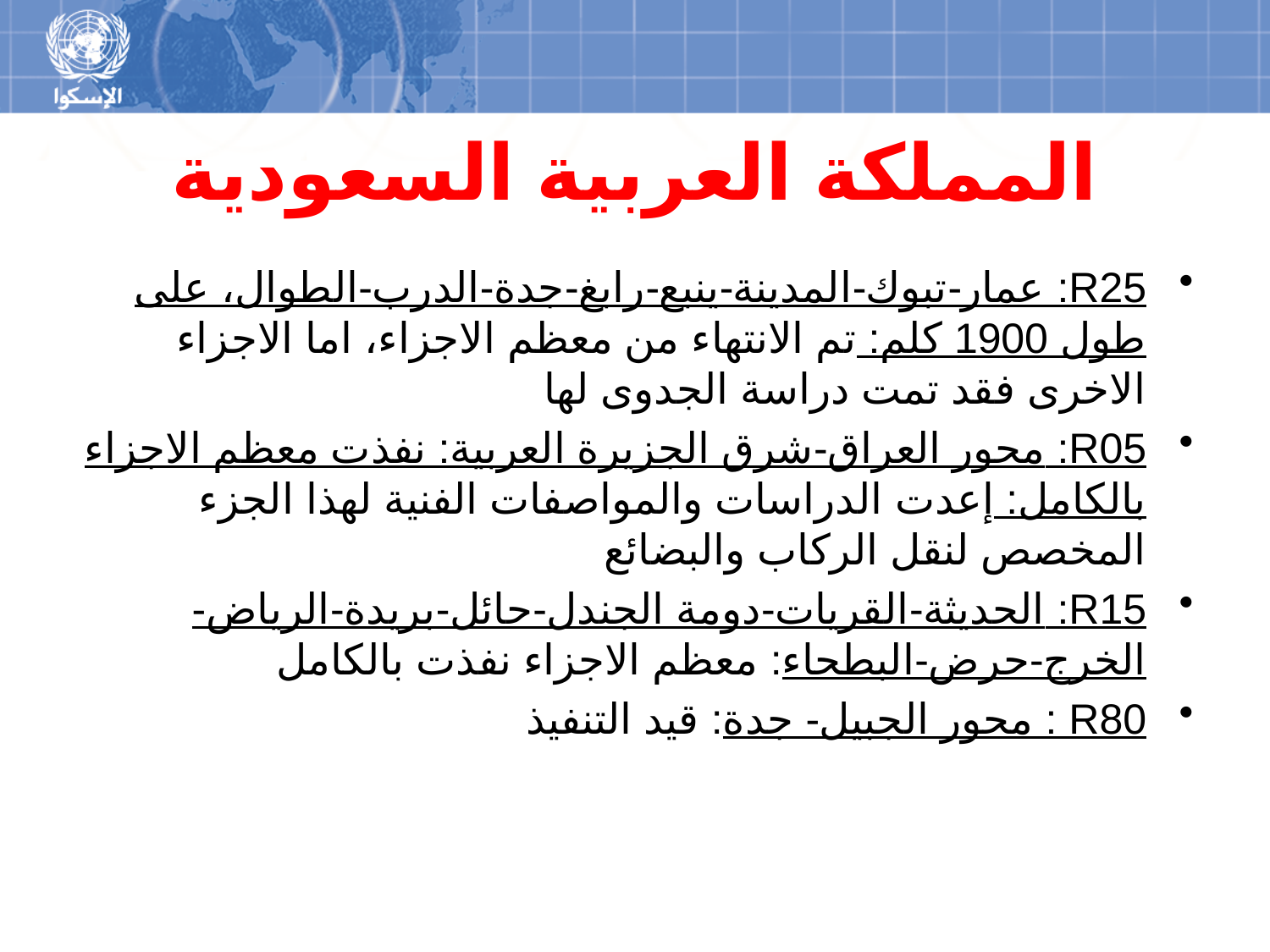

# المملكة العربية السعودية
R25: عمار-تبوك-المدينة-ينبع-رابغ-جدة-الدرب-الطوال، على طول 1900 كلم: تم الانتهاء من معظم الاجزاء، اما الاجزاء الاخرى فقد تمت دراسة الجدوى لها
R05: محور العراق-شرق الجزيرة العربية: نفذت معظم الاجزاء بالكامل: إعدت الدراسات والمواصفات الفنية لهذا الجزء المخصص لنقل الركاب والبضائع
R15: الحديثة-القريات-دومة الجندل-حائل-بريدة-الرياض-الخرج-حرض-البطحاء: معظم الاجزاء نفذت بالكامل
R80 : محور الجبيل- جدة: قيد التنفيذ